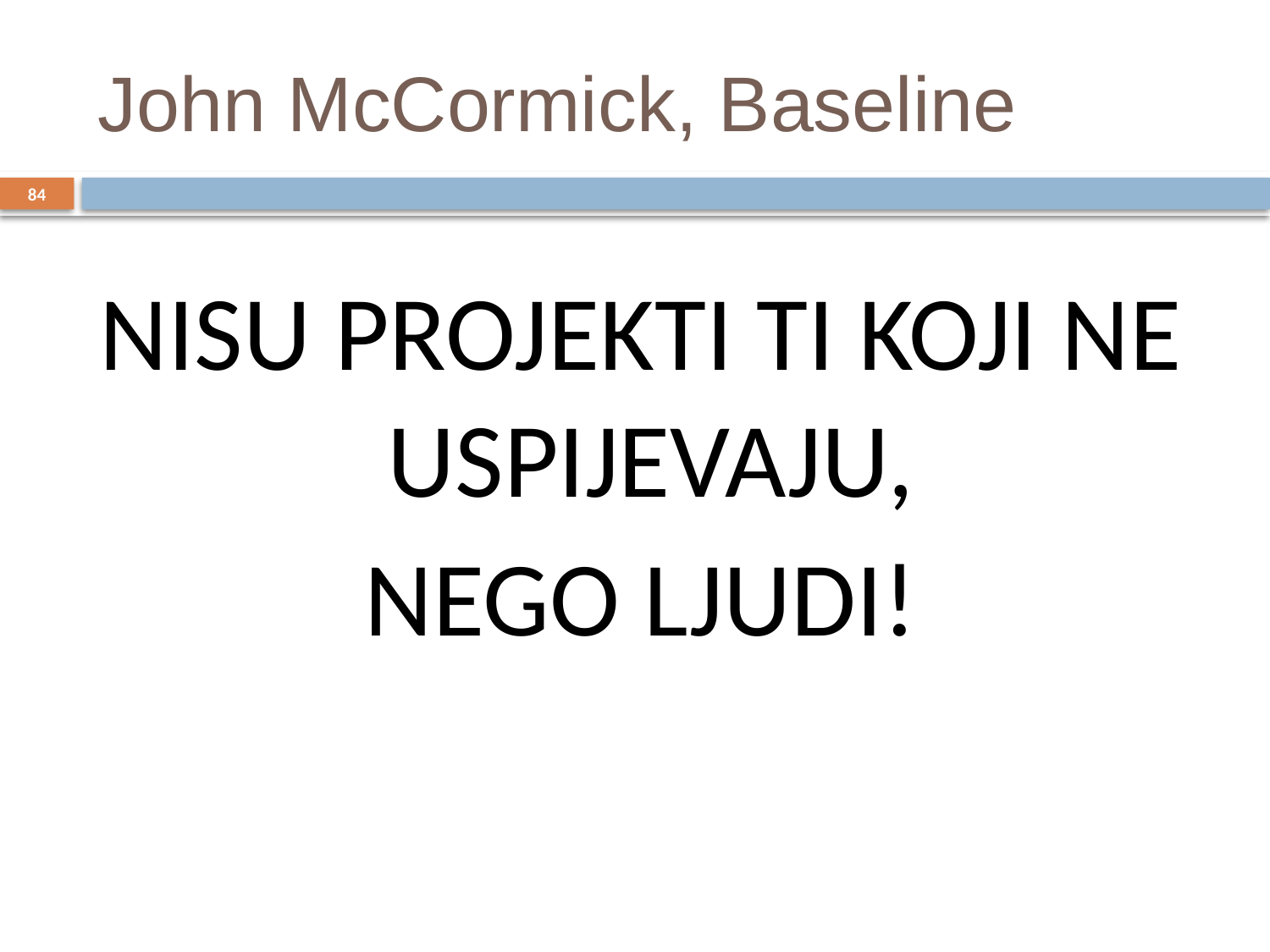

# John McCormick, Baseline
84
NISU PROJEKTI TI KOJI NE USPIJEVAJU,
NEGO LJUDI!